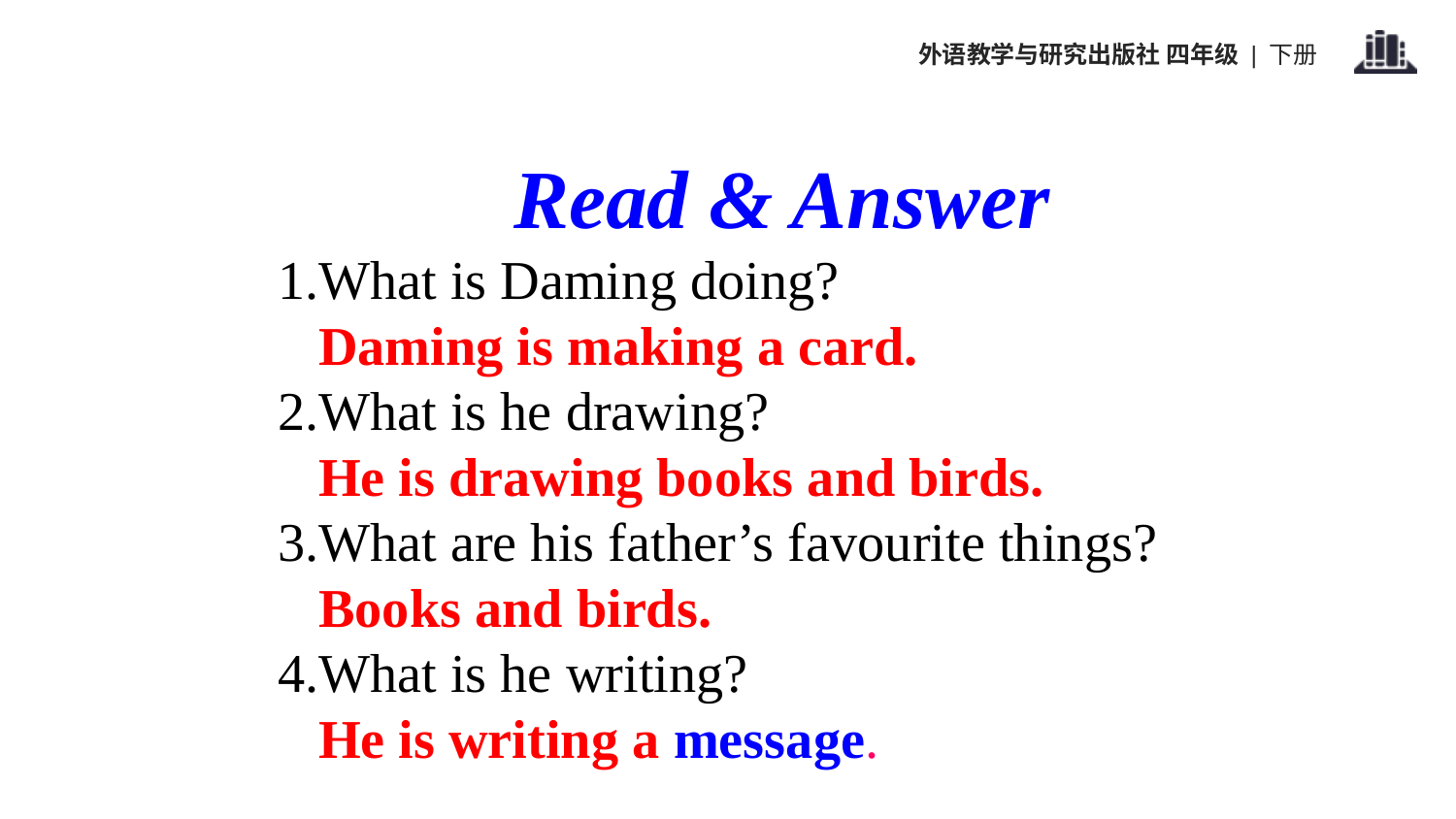

Read & Answer
1.What is Daming doing?
   Daming is making a card.
2.What is he drawing?
   He is drawing books and birds.
3.What are his father’s favourite things?
   Books and birds.
4.What is he writing?
   He is writing a message.